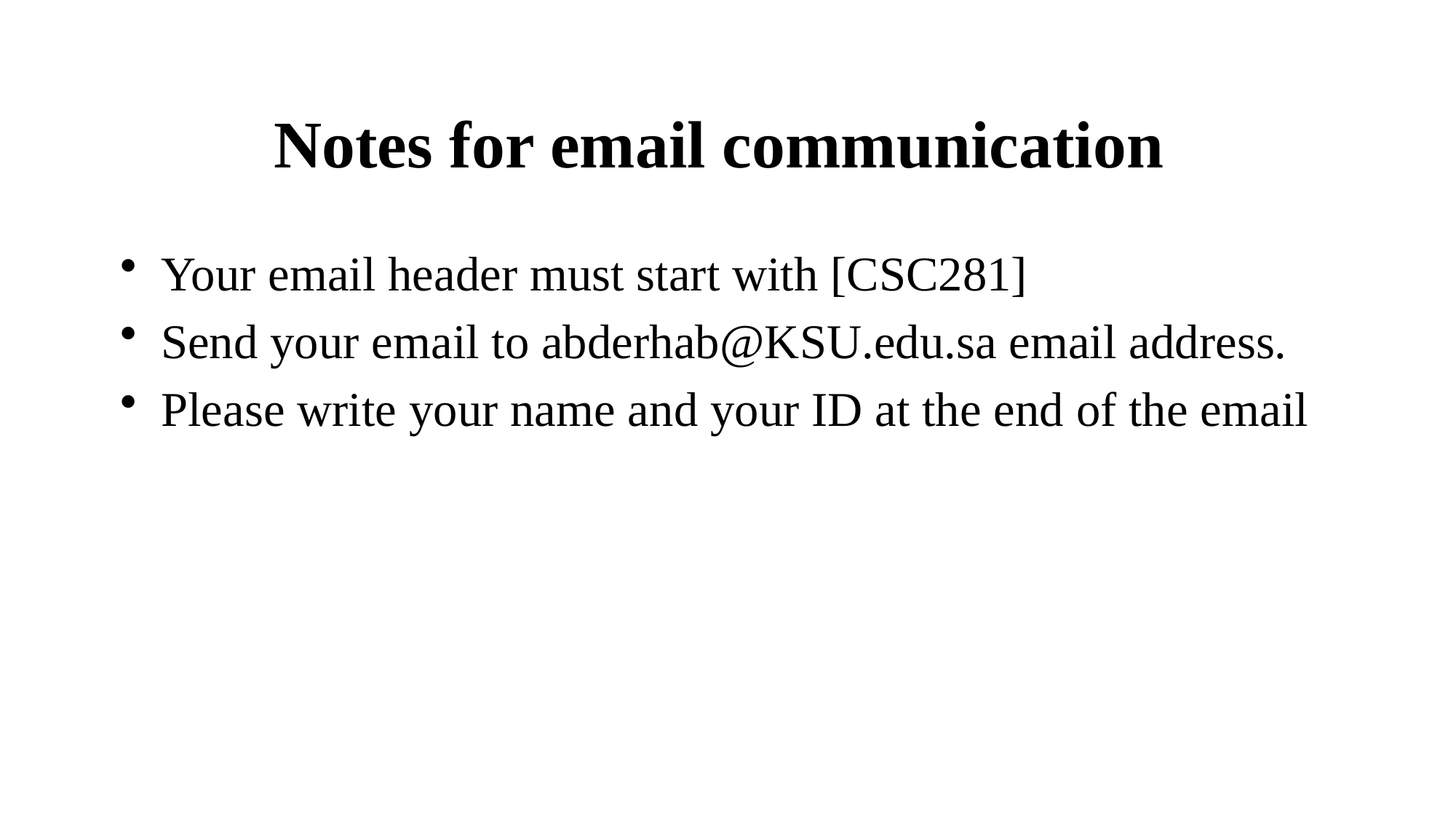

# Notes for email communication
Your email header must start with [CSC281]
Send your email to abderhab@KSU.edu.sa email address.
Please write your name and your ID at the end of the email